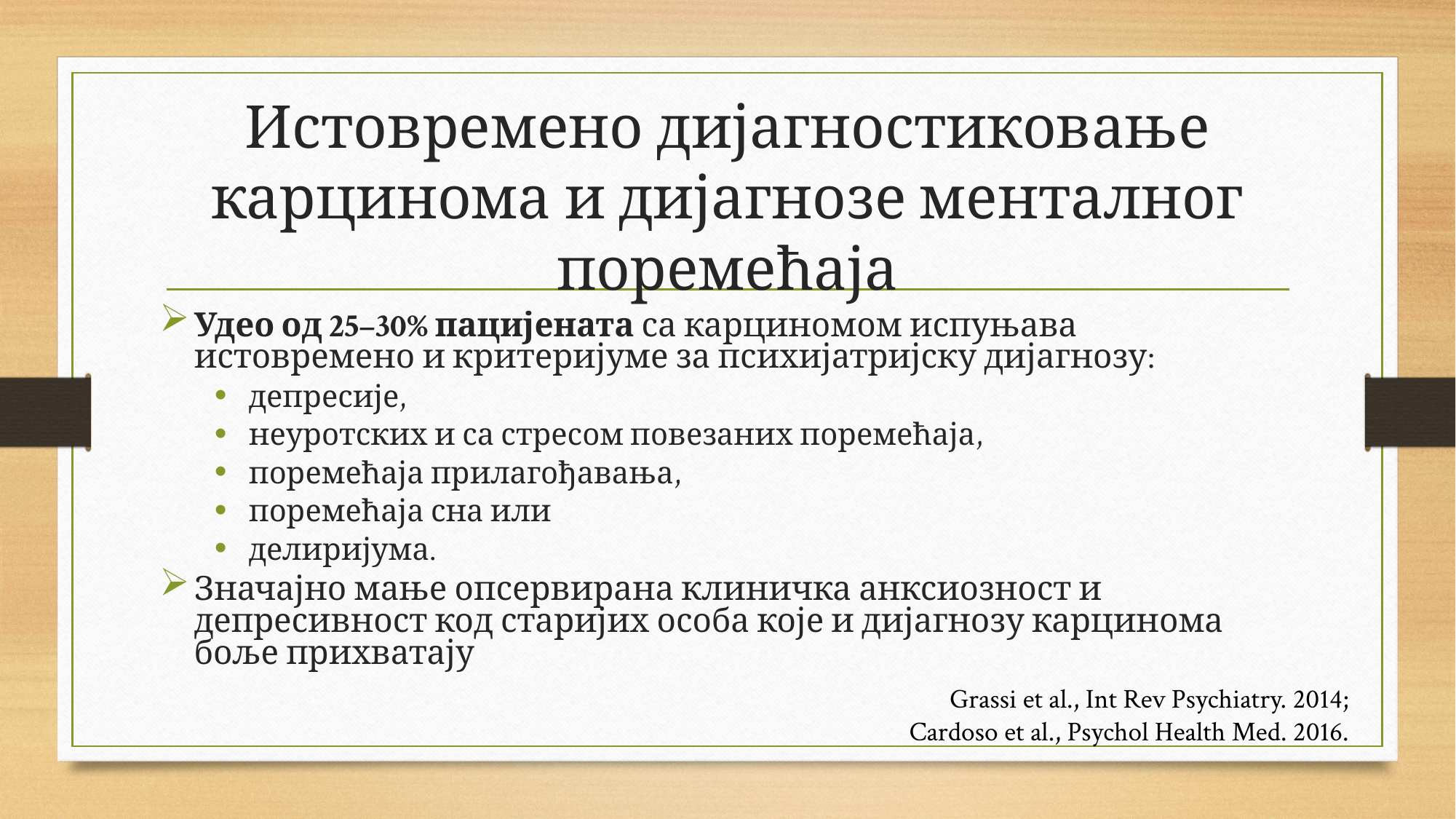

# Истовремено дијагностиковање карцинома и дијагнозе менталног поремећаја
Удео од 25–30% пацијената са карциномом испуњава истовремено и критеријуме за психијатријску дијагнозу:
депресије,
неуротских и са стресом повезаних поремећаја,
поремећаја прилагођавања,
поремећаја сна или
делиријума.
Значајно мање опсервирана клиничка анксиозност и депресивност код старијих особа које и дијагнозу карцинома боље прихватају
Grassi et al., Int Rev Psychiatry. 2014; Cardoso et al., Psychol Health Med. 2016.